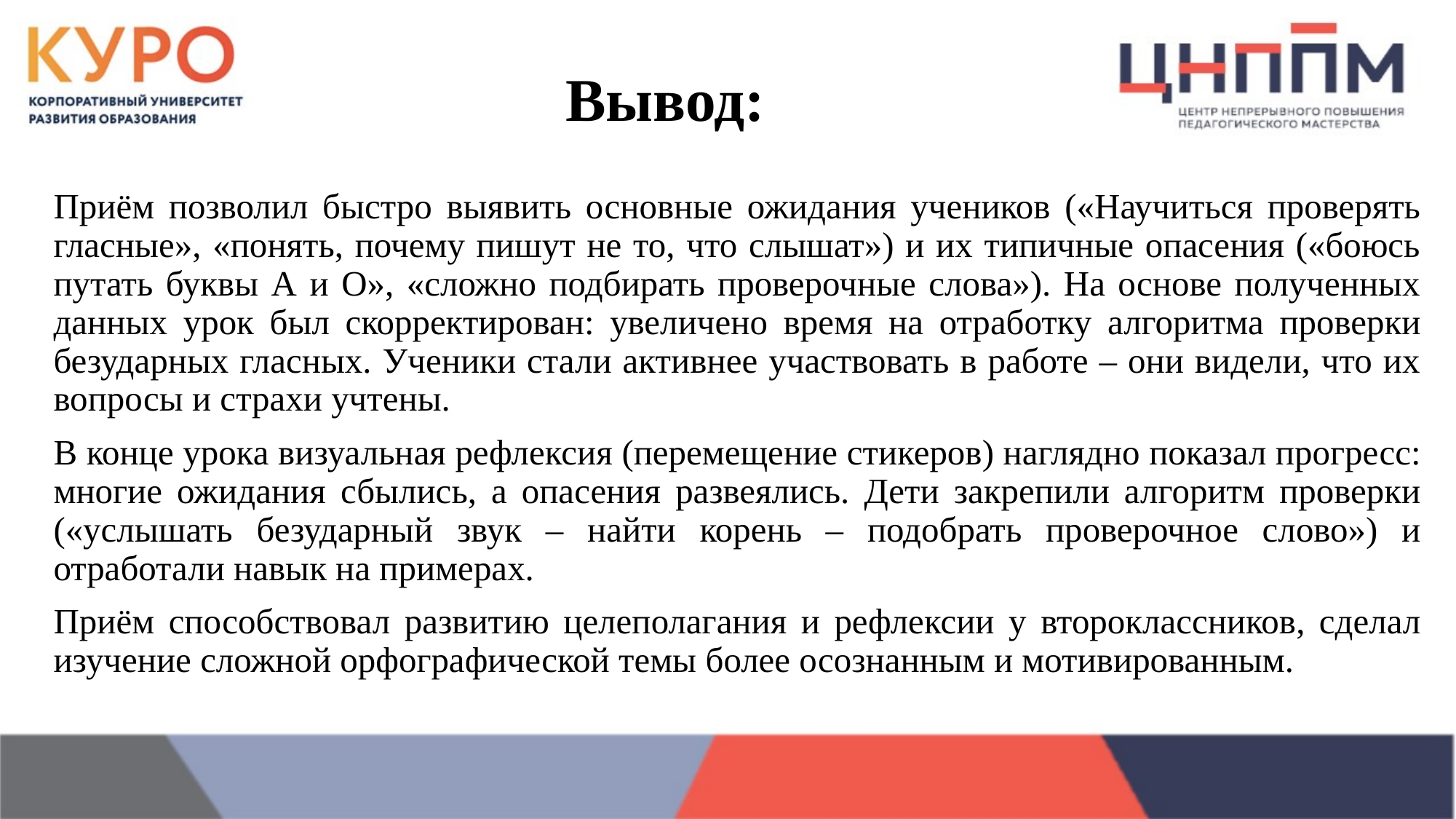

Вывод:
Приём позволил быстро выявить основные ожидания учеников («Научиться проверять гласные», «понять, почему пишут не то, что слышат») и их типичные опасения («боюсь путать буквы А и О», «сложно подбирать проверочные слова»). На основе полученных данных урок был скорректирован: увеличено время на отработку алгоритма проверки безударных гласных. Ученики стали активнее участвовать в работе – они видели, что их вопросы и страхи учтены.
В конце урока визуальная рефлексия (перемещение стикеров) наглядно показал прогресс: многие ожидания сбылись, а опасения развеялись. Дети закрепили алгоритм проверки («услышать безударный звук – найти корень – подобрать проверочное слово») и отработали навык на примерах.
Приём способствовал развитию целеполагания и рефлексии у второклассников, сделал изучение сложной орфографической темы более осознанным и мотивированным.